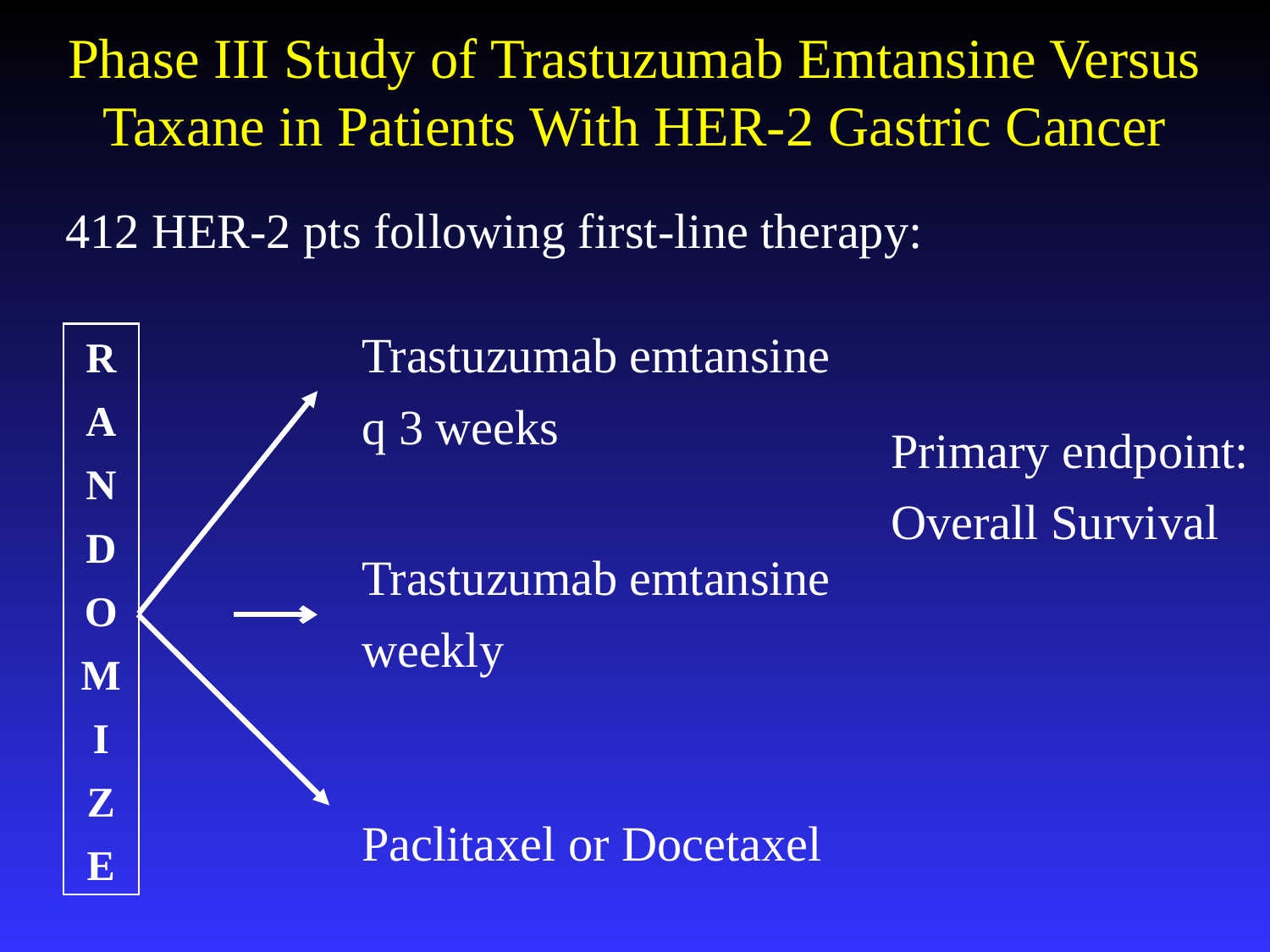

Phase III Study of Trastuzumab Emtansine Versus Taxane in Patients With HER-2 Gastric Cancer
412 HER-2 pts following first-line therapy:
Trastuzumab emtansine
q 3 weeks
R
A
N
D
O
M
I
Z
E

Primary endpoint:
Overall Survival
Trastuzumab emtansine
weekly

Paclitaxel or Docetaxel